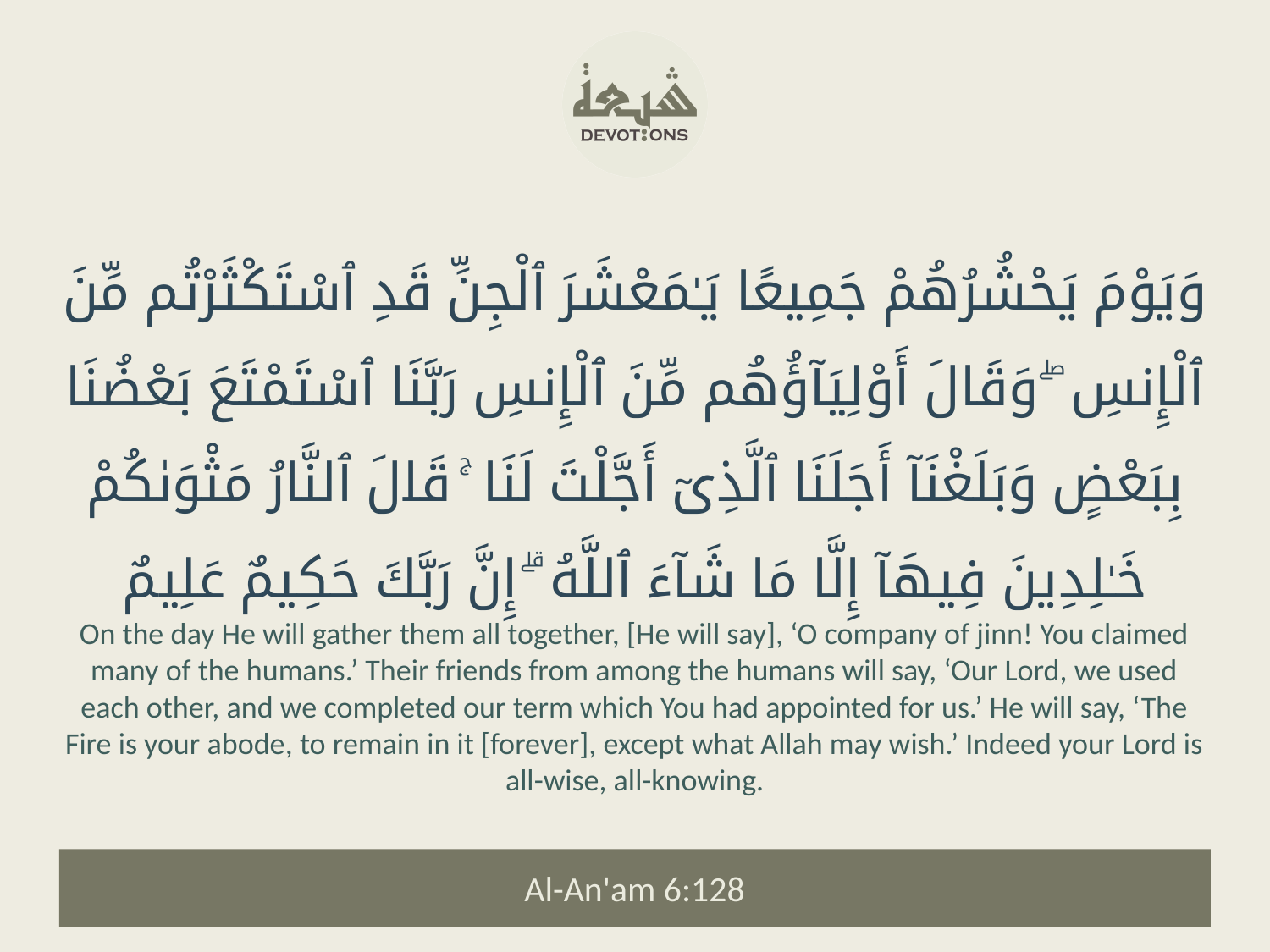

وَيَوْمَ يَحْشُرُهُمْ جَمِيعًا يَـٰمَعْشَرَ ٱلْجِنِّ قَدِ ٱسْتَكْثَرْتُم مِّنَ ٱلْإِنسِ ۖ وَقَالَ أَوْلِيَآؤُهُم مِّنَ ٱلْإِنسِ رَبَّنَا ٱسْتَمْتَعَ بَعْضُنَا بِبَعْضٍ وَبَلَغْنَآ أَجَلَنَا ٱلَّذِىٓ أَجَّلْتَ لَنَا ۚ قَالَ ٱلنَّارُ مَثْوَىٰكُمْ خَـٰلِدِينَ فِيهَآ إِلَّا مَا شَآءَ ٱللَّهُ ۗ إِنَّ رَبَّكَ حَكِيمٌ عَلِيمٌ
On the day He will gather them all together, [He will say], ‘O company of jinn! You claimed many of the humans.’ Their friends from among the humans will say, ‘Our Lord, we used each other, and we completed our term which You had appointed for us.’ He will say, ‘The Fire is your abode, to remain in it [forever], except what Allah may wish.’ Indeed your Lord is all-wise, all-knowing.
Al-An'am 6:128